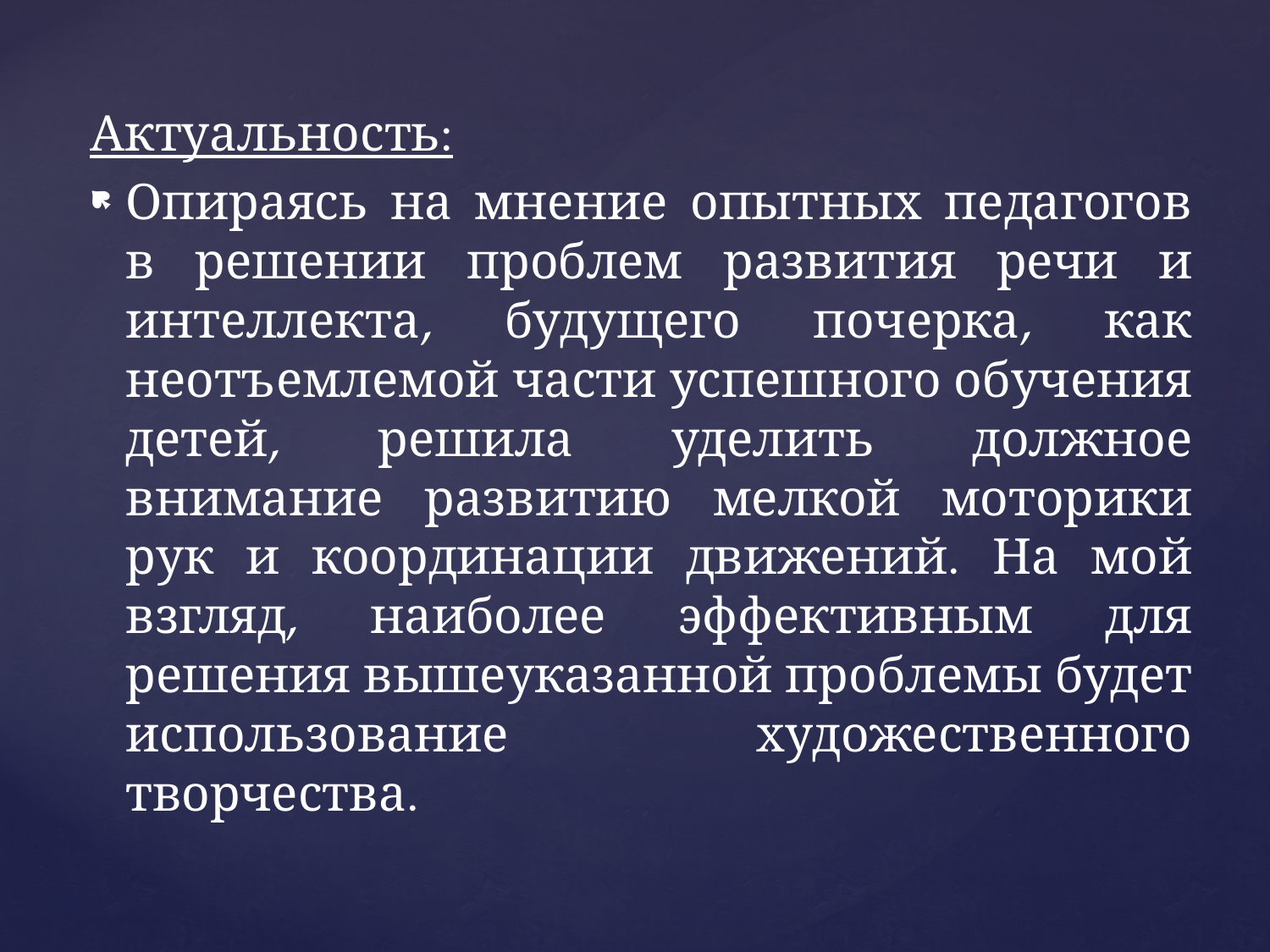

Актуальность:
Опираясь на мнение опытных педагогов в решении проблем развития речи и интеллекта, будущего почерка, как неотъемлемой части успешного обучения детей, решила уделить должное внимание развитию мелкой моторики рук и координации движений. На мой взгляд, наиболее эффективным для решения вышеуказанной проблемы будет использование художественного творчества.